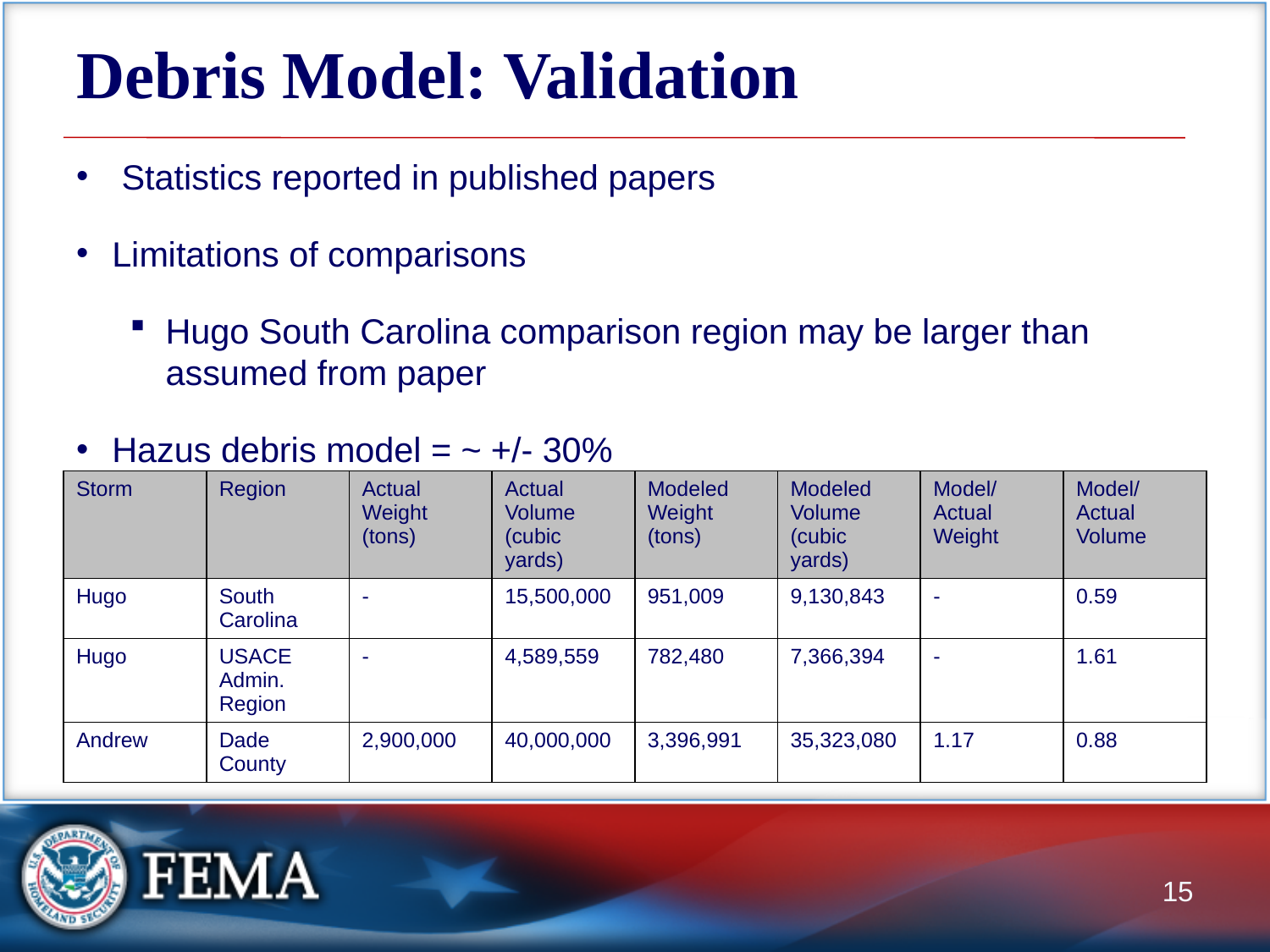

# Debris Model: Validation
 Statistics reported in published papers
Limitations of comparisons
Hugo South Carolina comparison region may be larger than assumed from paper
Hazus debris model = ~ +/- 30%
| Storm | Region | Actual Weight (tons) | Actual Volume (cubic yards) | Modeled Weight (tons) | Modeled Volume (cubic yards) | Model/Actual Weight | Model/Actual Volume |
| --- | --- | --- | --- | --- | --- | --- | --- |
| Hugo | South Carolina | - | 15,500,000 | 951,009 | 9,130,843 | - | 0.59 |
| Hugo | USACE Admin. Region | - | 4,589,559 | 782,480 | 7,366,394 | - | 1.61 |
| Andrew | Dade County | 2,900,000 | 40,000,000 | 3,396,991 | 35,323,080 | 1.17 | 0.88 |
15